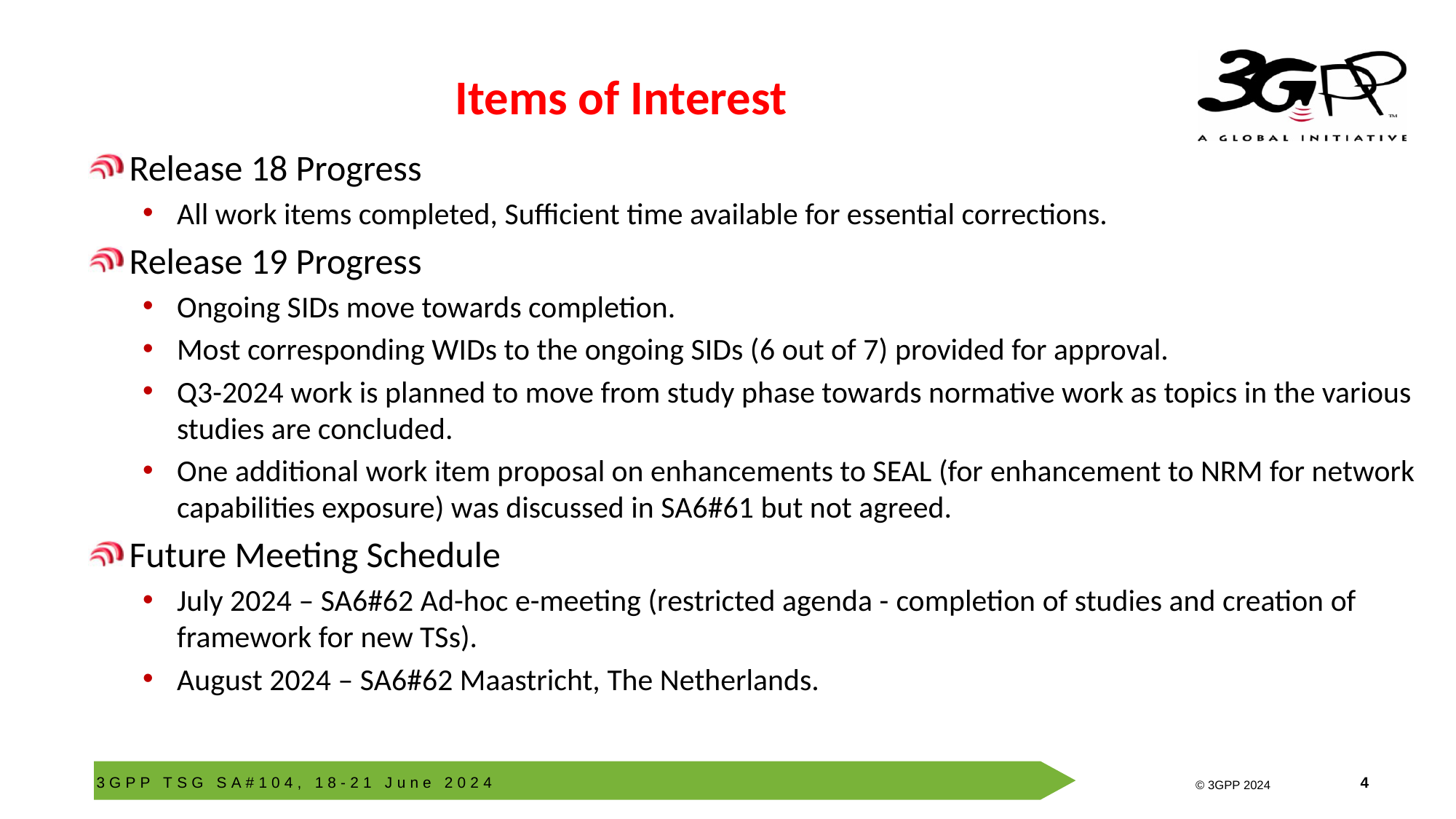

# Items of Interest
Release 18 Progress
All work items completed, Sufficient time available for essential corrections.
Release 19 Progress
Ongoing SIDs move towards completion.
Most corresponding WIDs to the ongoing SIDs (6 out of 7) provided for approval.
Q3-2024 work is planned to move from study phase towards normative work as topics in the various studies are concluded.
One additional work item proposal on enhancements to SEAL (for enhancement to NRM for network capabilities exposure) was discussed in SA6#61 but not agreed.
Future Meeting Schedule
July 2024 – SA6#62 Ad-hoc e-meeting (restricted agenda - completion of studies and creation of framework for new TSs).
August 2024 – SA6#62 Maastricht, The Netherlands.